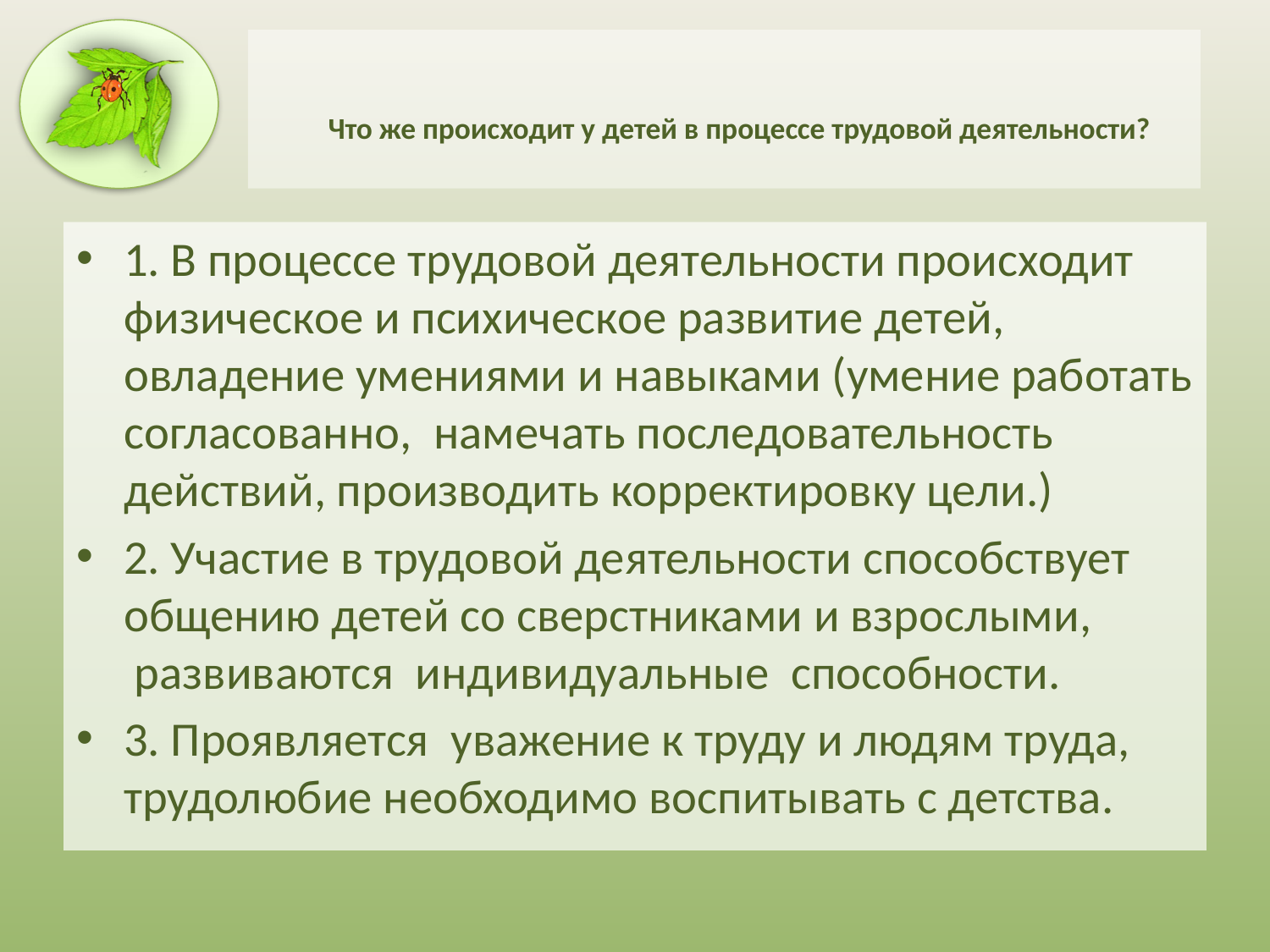

# Что же происходит у детей в процессе трудовой деятельности?
1. В процессе трудовой деятельности происходит физическое и психическое развитие детей, овладение умениями и навыками (умение работать согласованно,  намечать последовательность действий, производить корректировку цели.)
2. Участие в трудовой деятельности способствует общению детей со сверстниками и взрослыми,  развиваются  индивидуальные  способности.
3. Проявляется  уважение к труду и людям труда, трудолюбие необходимо воспитывать с детства.